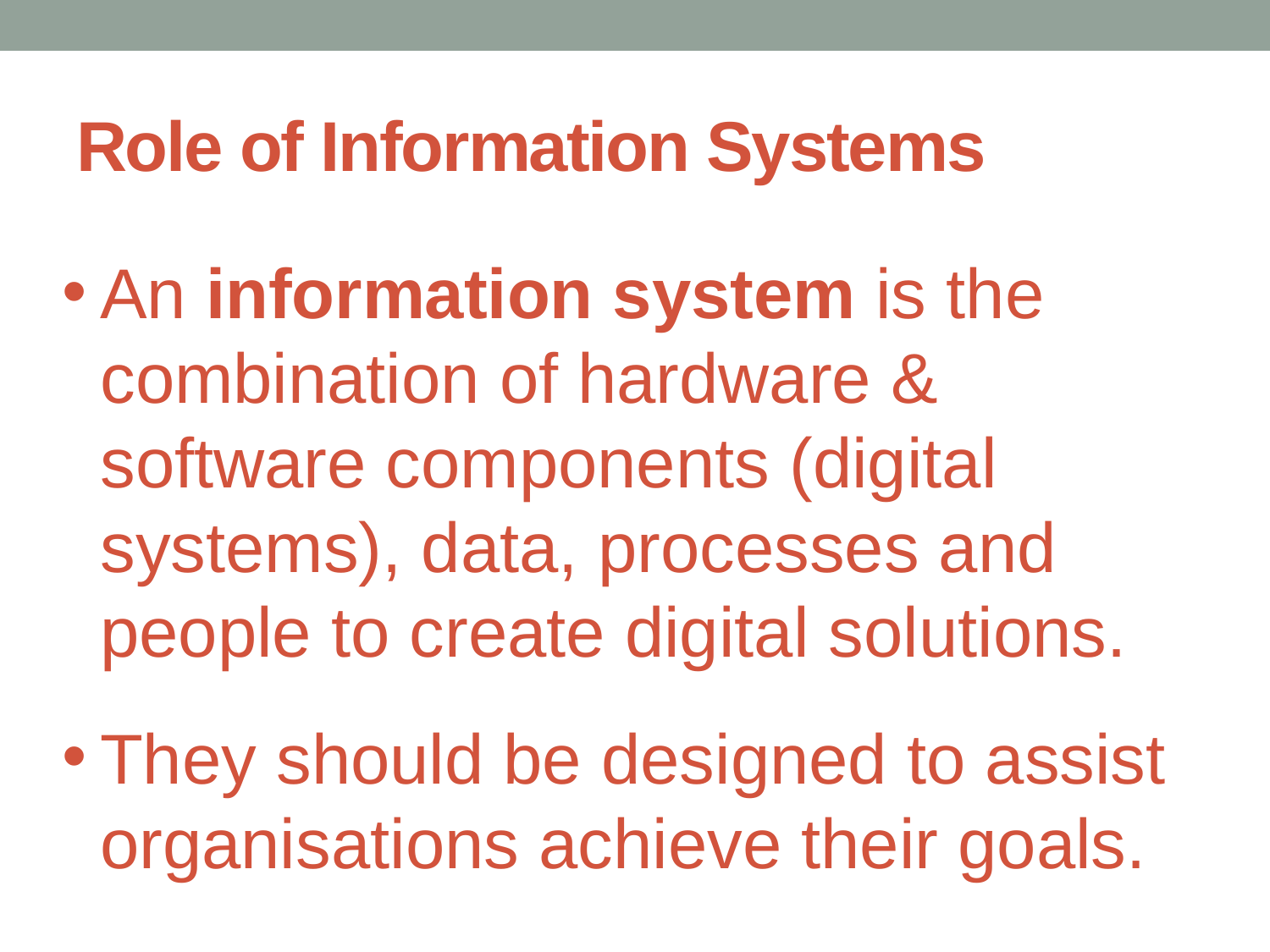

# Role of Information Systems
An information system is the combination of hardware & software components (digital systems), data, processes and people to create digital solutions.
They should be designed to assist organisations achieve their goals.